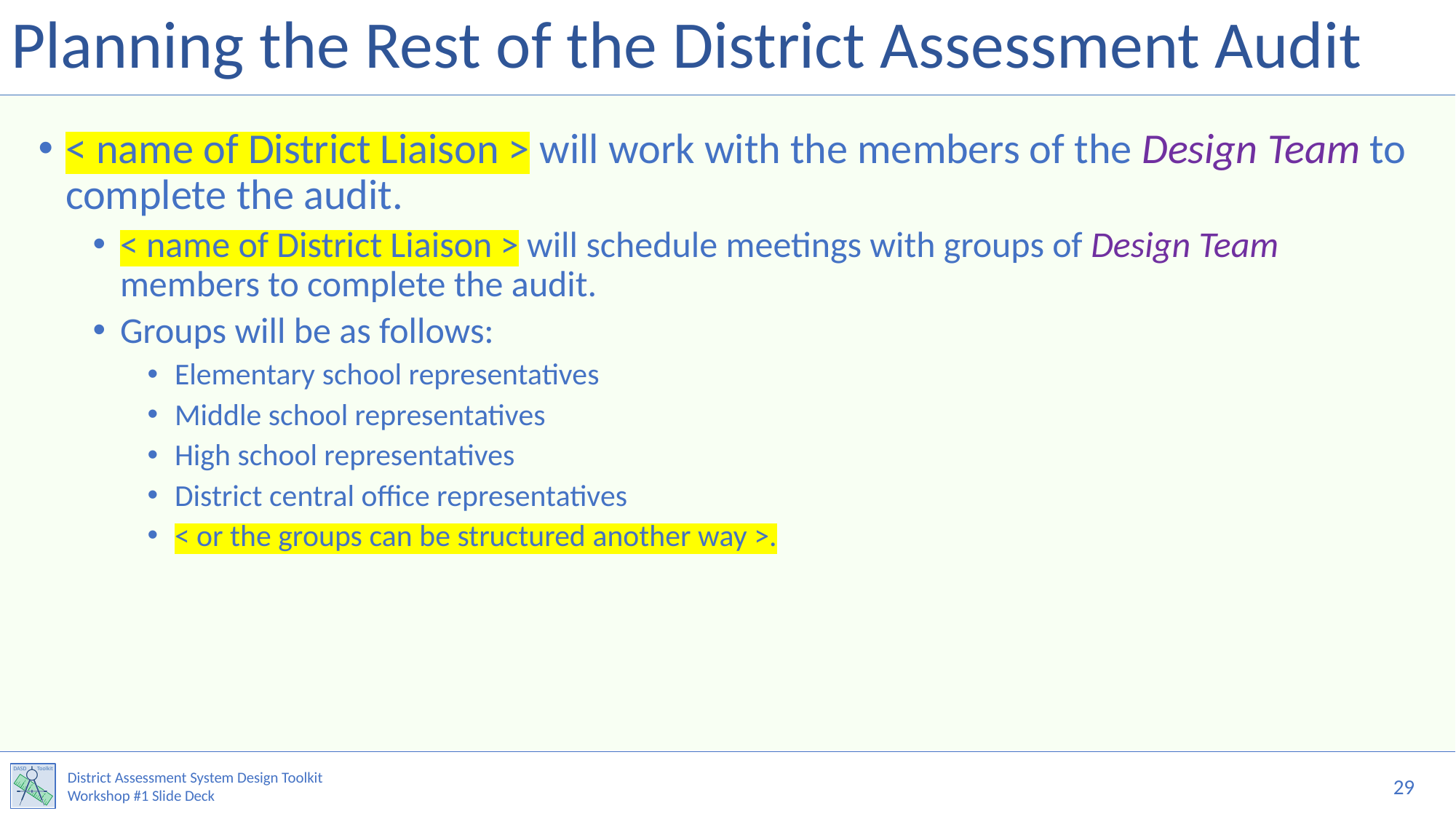

# Planning the Rest of the District Assessment Audit
< name of District Liaison > will work with the members of the Design Team to complete the audit.
< name of District Liaison > will schedule meetings with groups of Design Team members to complete the audit.
Groups will be as follows:
Elementary school representatives
Middle school representatives
High school representatives
District central office representatives
< or the groups can be structured another way >.